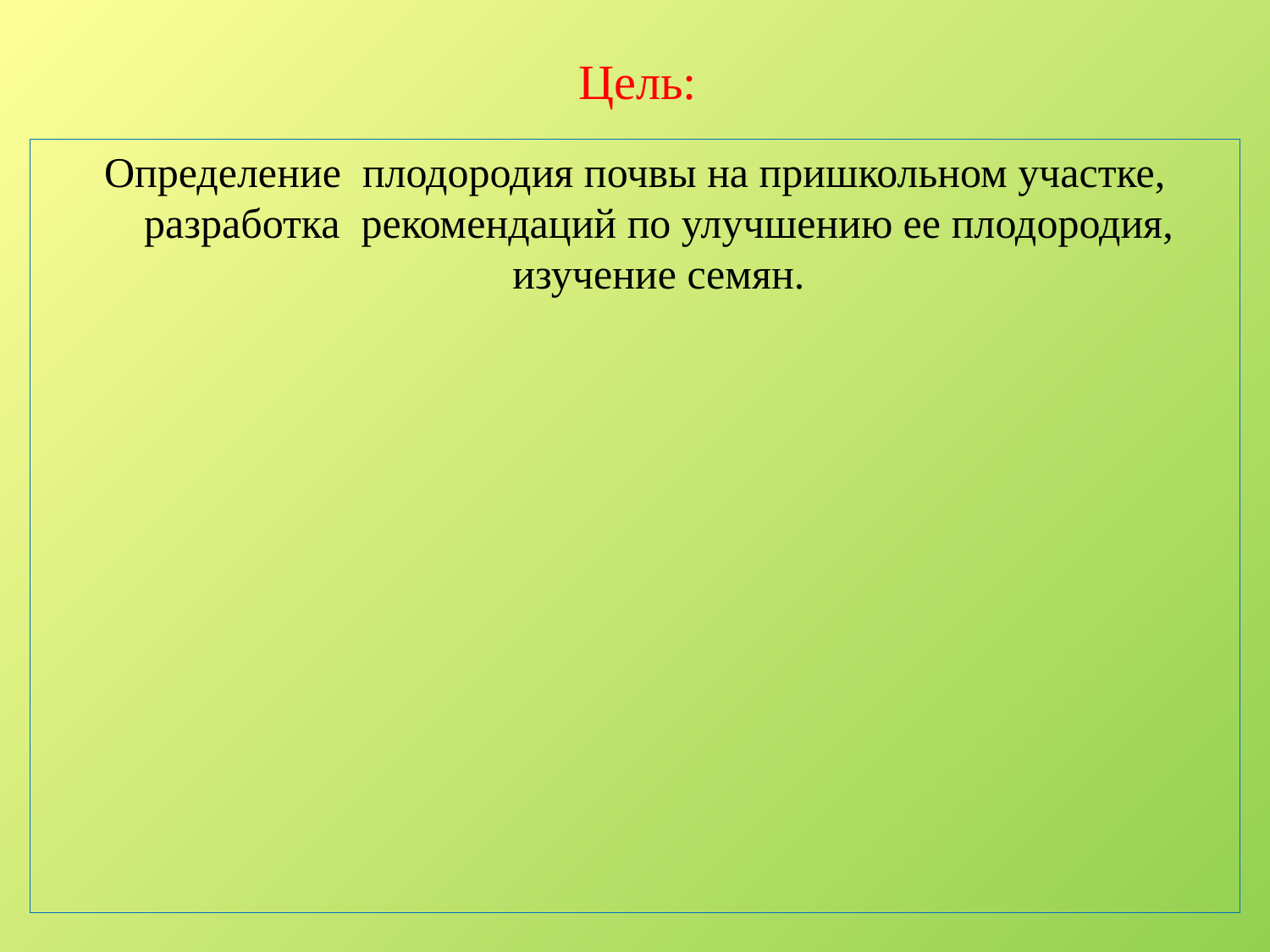

# Цель:
Определение  плодородия почвы на пришкольном участке, разработка  рекомендаций по улучшению ее плодородия, изучение семян.